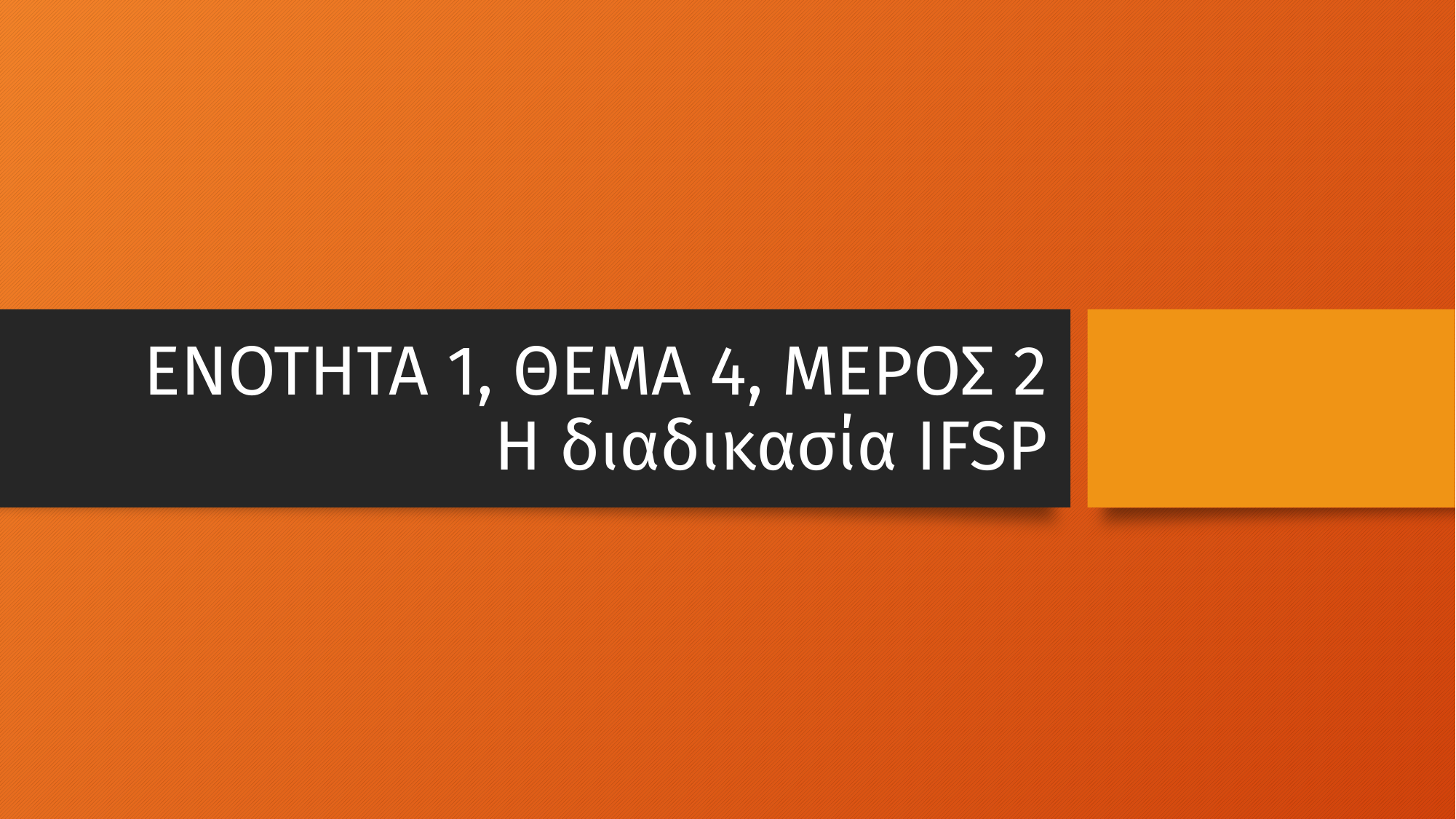

# ΕΝΟΤΗΤΑ 1, ΘΕΜΑ 4, ΜΕΡΟΣ 2 Η διαδικασία IFSP